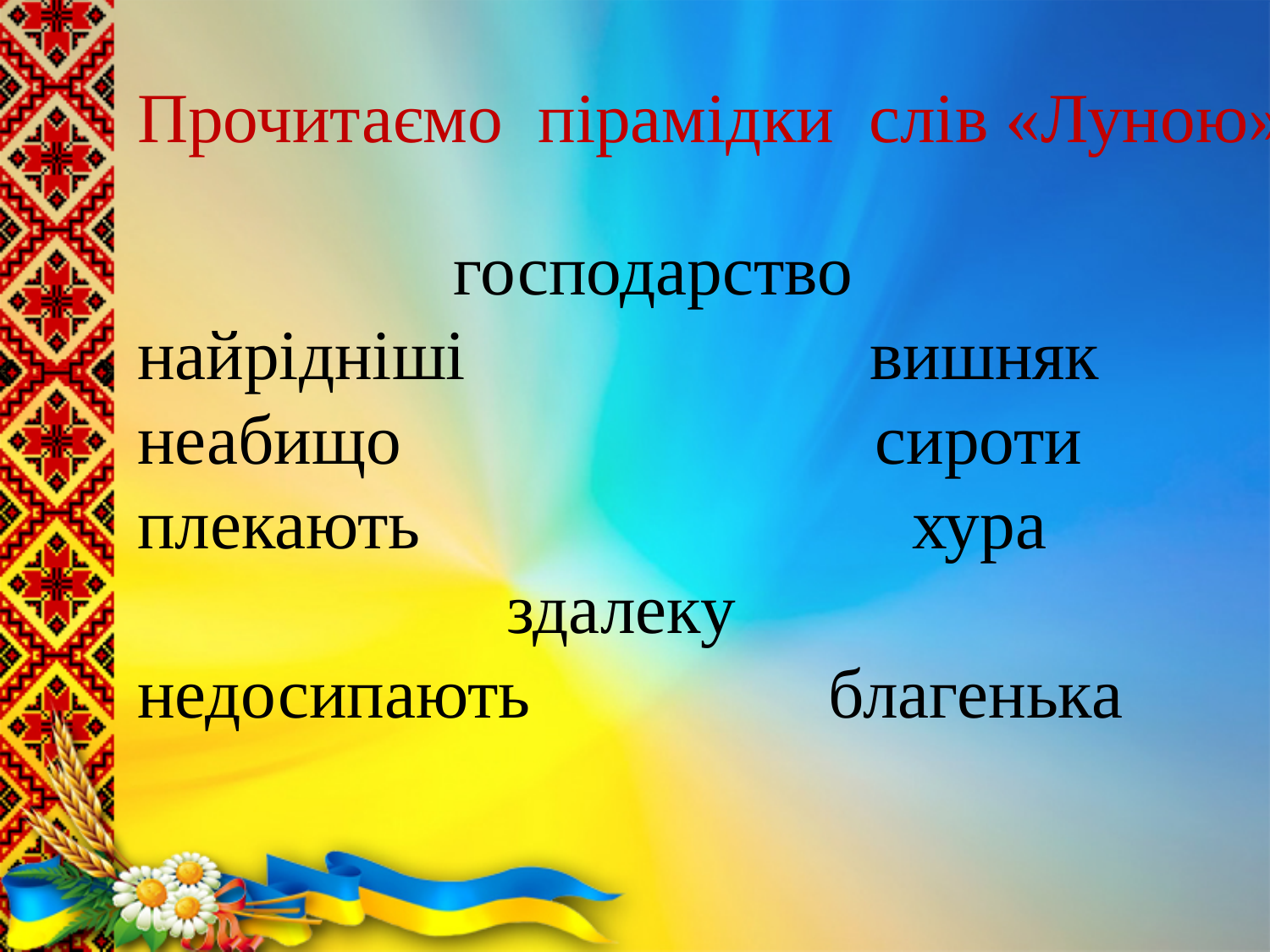

Прочитаємо  пірамідки  слів «Луною»

                  господарство                       найрідніші                       вишняк
неабищо                           сироти   плекають                            хура
                     здалеку                                 недосипають                 благенька